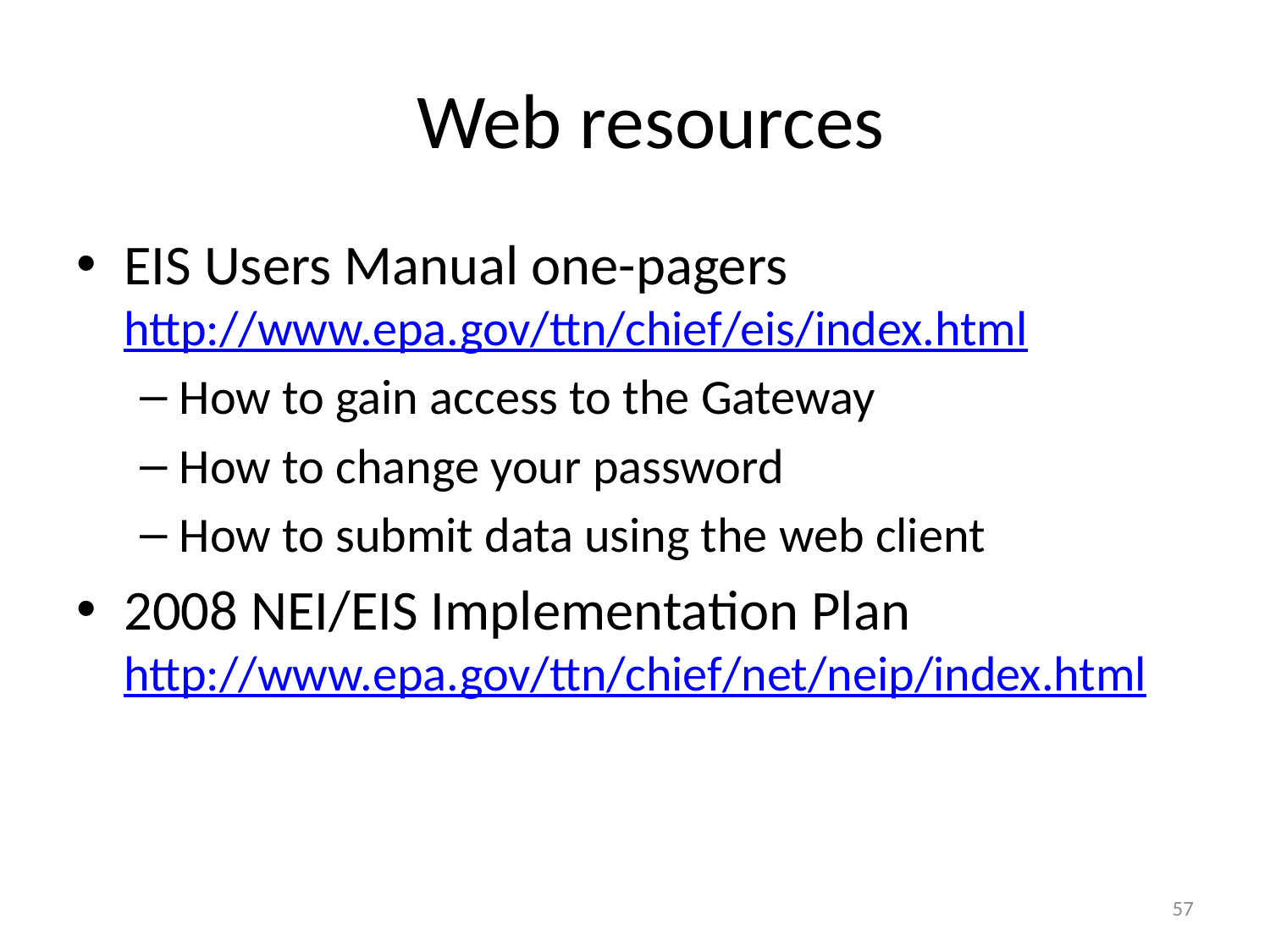

# Web resources
EIS Users Manual one-pagers http://www.epa.gov/ttn/chief/eis/index.html
How to gain access to the Gateway
How to change your password
How to submit data using the web client
2008 NEI/EIS Implementation Plan http://www.epa.gov/ttn/chief/net/neip/index.html
57